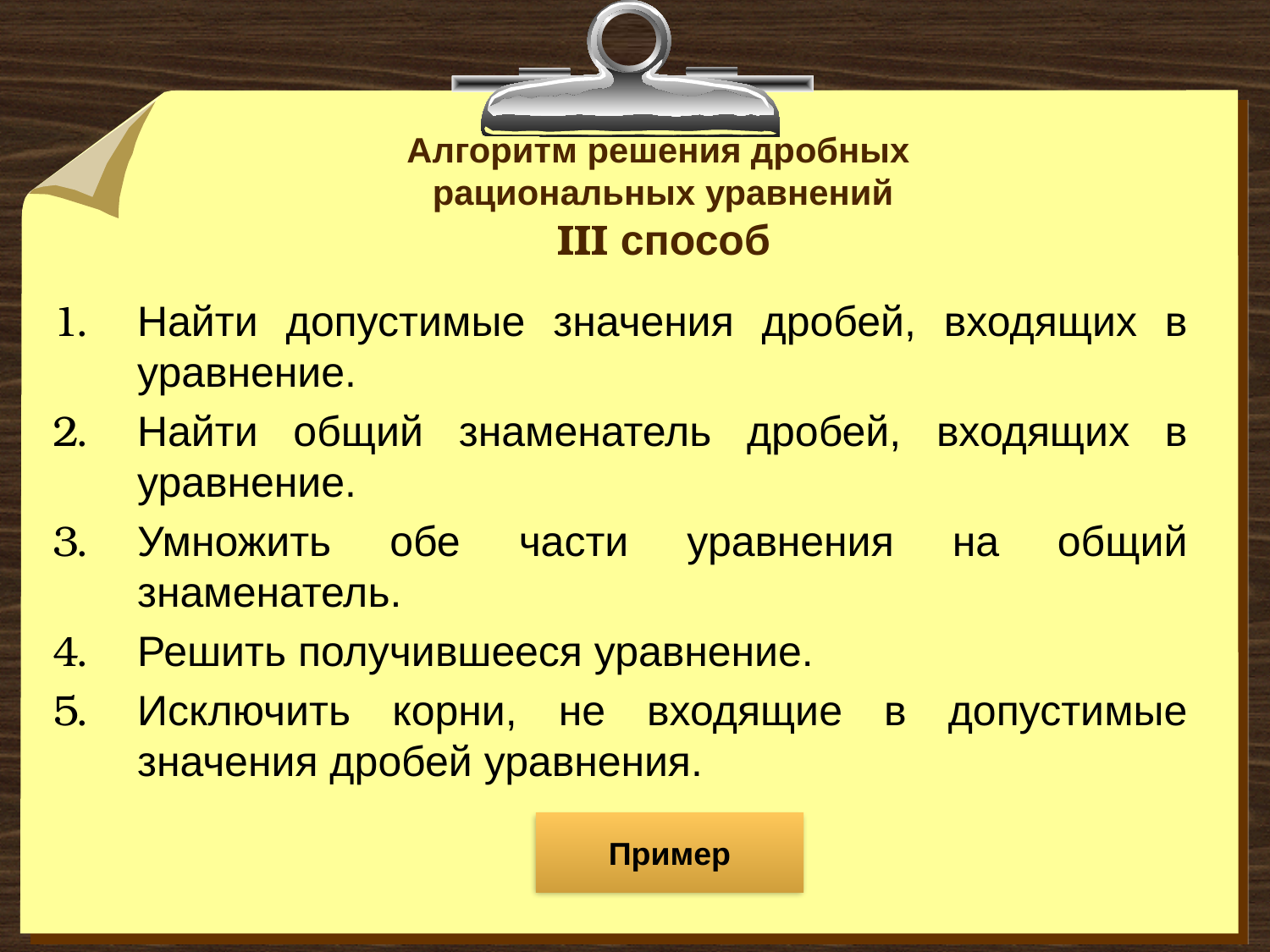

# Алгоритм решения дробных рациональных уравнений III способ
Найти допустимые значения дробей, входящих в уравнение.
Найти общий знаменатель дробей, входящих в уравнение.
Умножить обе части уравнения на общий знаменатель.
Решить получившееся уравнение.
Исключить корни, не входящие в допустимые значения дробей уравнения.
Пример